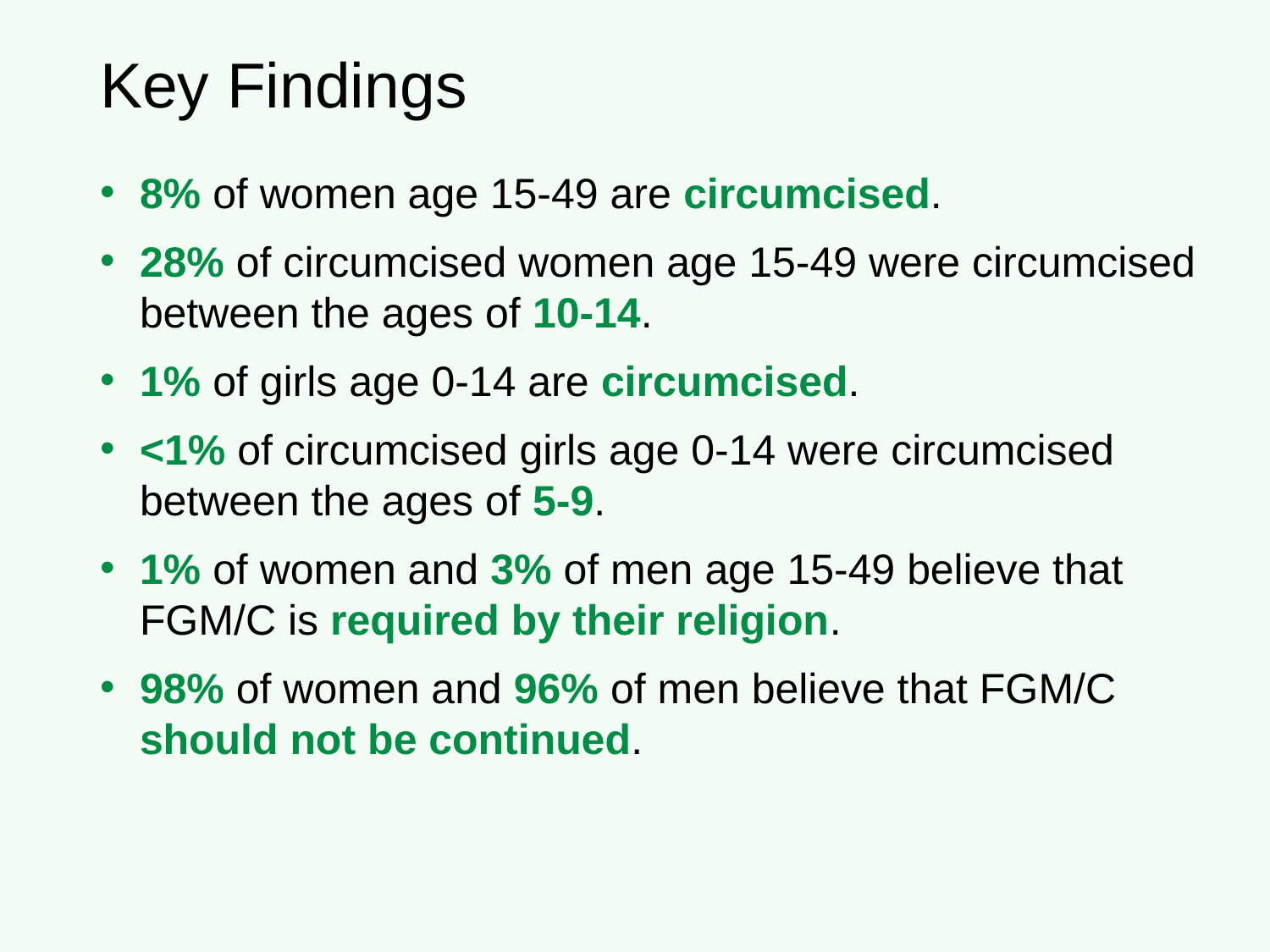

# Key Findings
8% of women age 15-49 are circumcised.
28% of circumcised women age 15-49 were circumcised between the ages of 10-14.
1% of girls age 0-14 are circumcised.
<1% of circumcised girls age 0-14 were circumcised between the ages of 5-9.
1% of women and 3% of men age 15-49 believe that FGM/C is required by their religion.
98% of women and 96% of men believe that FGM/C should not be continued.